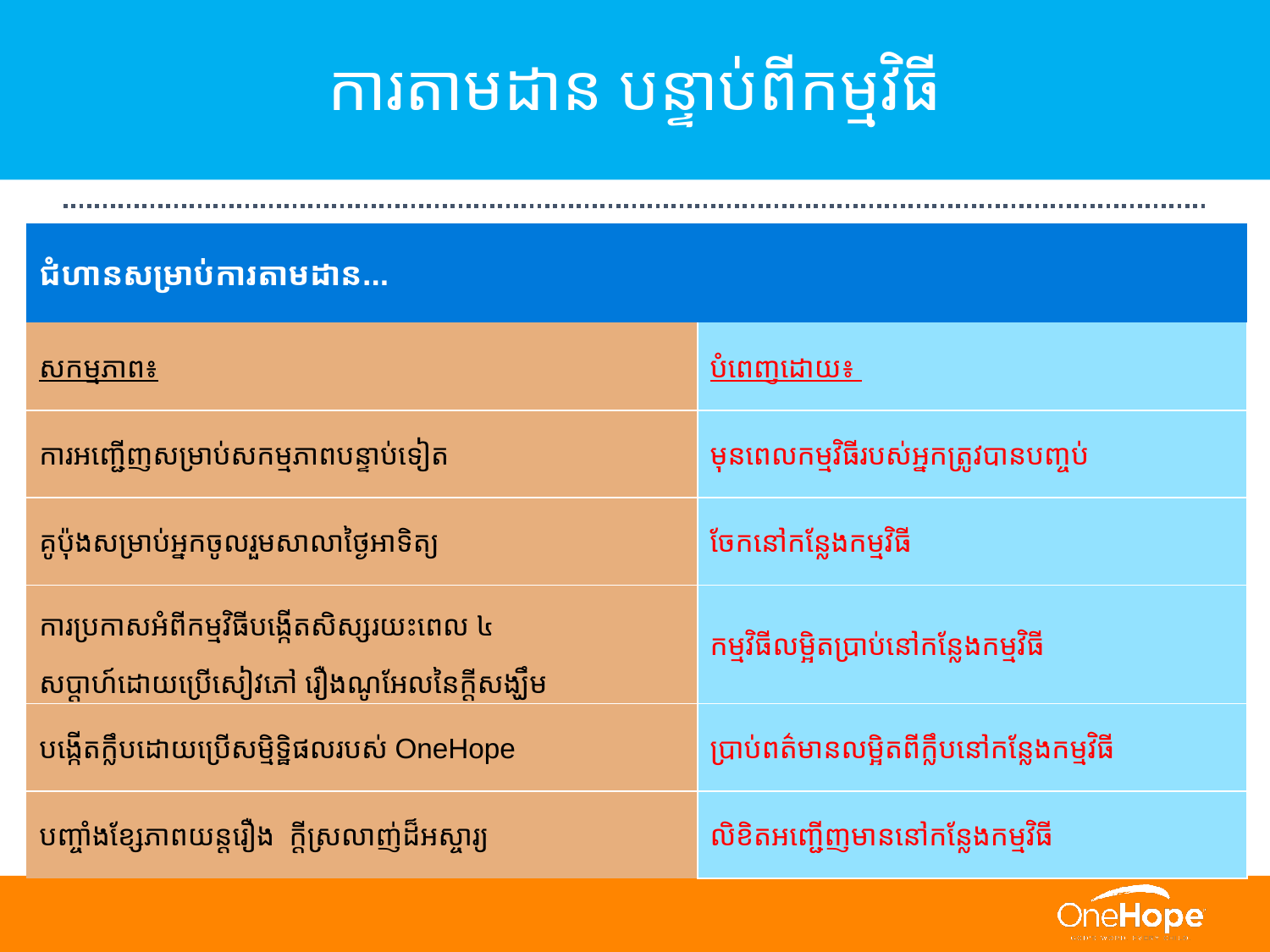

# ការតាមដាន បន្ទាប់ពីកម្មវិធី
| ជំហានសម្រាប់ការតាមដាន... |  |
| --- | --- |
| សកម្មភាព៖ | បំពេញដោយ៖ |
| ការអញ្ជើញសម្រាប់សកម្មភាពបន្ទាប់ទៀត | មុនពេលកម្មវិធីរបស់អ្នកត្រូវបានបញ្ចប់ |
| គូប៉ុងសម្រាប់អ្នកចូលរួមសាលាថ្ងៃអាទិត្យ | ចែកនៅកន្លែងកម្មវិធី |
| ការប្រកាសអំពីកម្មវិធីបង្កើតសិស្សរយះពេល ៤​ សប្តាហ៍ដោយប្រើសៀវភៅ រឿងណូអែលនៃក្តីសង្ឃឹម | កម្មវិធីលម្អិតប្រាប់នៅកន្លែងកម្មវិធី |
| បង្កើតក្លឹបដោយប្រើសមិ្មទ្ឋិផលរបស់​ OneHope | ប្រាប់ពត៌មានលម្អិតពីក្លឹបនៅកន្លែងកម្មវិធី |
| បញ្ចាំងខ្សែភាពយន្តរឿង ក្តីស្រលាញ់ដ៏អស្ចារ្យ | លិខិតអញ្ជើញមាននៅកន្លែងកម្មវិធី |